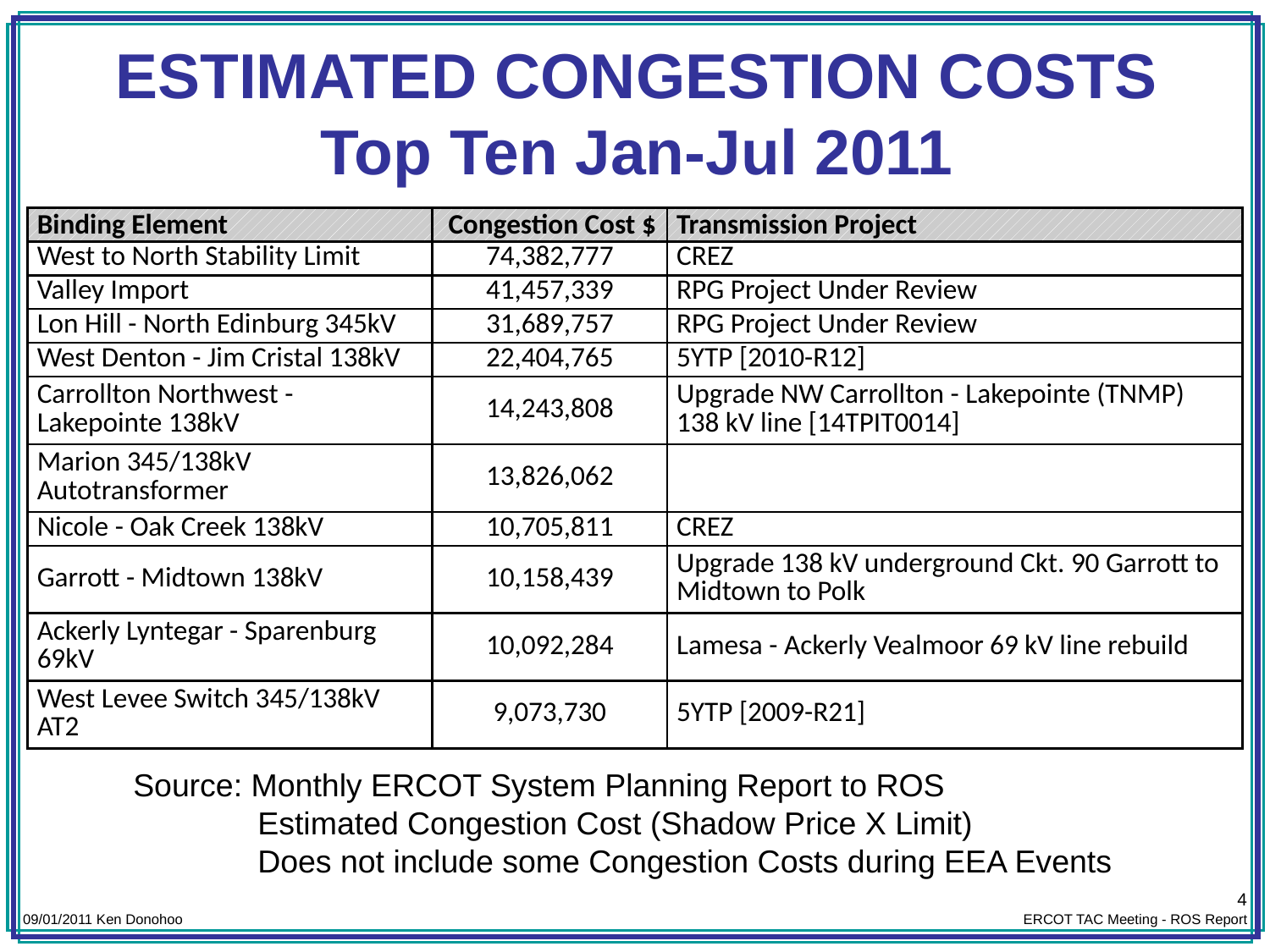

# ESTIMATED CONGESTION COSTS Top Ten Jan-Jul 2011
| Binding Element | Congestion Cost $ | Transmission Project |
| --- | --- | --- |
| West to North Stability Limit | 74,382,777 | CREZ |
| Valley Import | 41,457,339 | RPG Project Under Review |
| Lon Hill - North Edinburg 345kV | 31,689,757 | RPG Project Under Review |
| West Denton - Jim Cristal 138kV | 22,404,765 | 5YTP [2010-R12] |
| Carrollton Northwest - Lakepointe 138kV | 14,243,808 | Upgrade NW Carrollton - Lakepointe (TNMP) 138 kV line [14TPIT0014] |
| Marion 345/138kV Autotransformer | 13,826,062 |  |
| Nicole - Oak Creek 138kV | 10,705,811 | CREZ |
| Garrott - Midtown 138kV | 10,158,439 | Upgrade 138 kV underground Ckt. 90 Garrott to Midtown to Polk |
| Ackerly Lyntegar - Sparenburg 69kV | 10,092,284 | Lamesa - Ackerly Vealmoor 69 kV line rebuild |
| West Levee Switch 345/138kV AT2 | 9,073,730 | 5YTP [2009-R21] |
Source: Monthly ERCOT System Planning Report to ROS
              Estimated Congestion Cost (Shadow Price X Limit)
              Does not include some Congestion Costs during EEA Events
4
09/01/2011 Ken Donohoo
ERCOT TAC Meeting - ROS Report